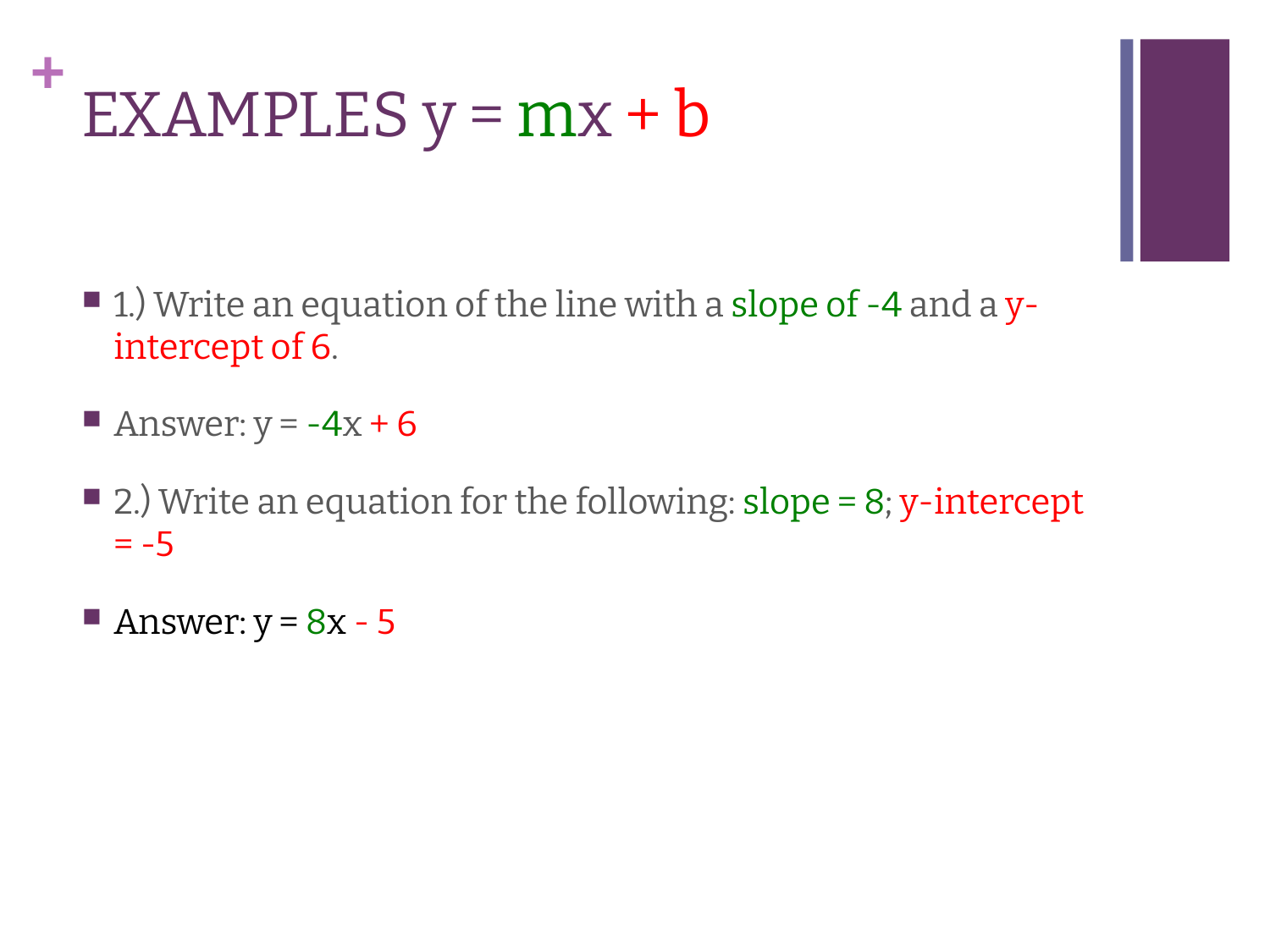

# EXAMPLES y = mx + b
1.) Write an equation of the line with a slope of -4 and a y-intercept of 6.
Answer: y = -4x + 6
2.) Write an equation for the following: slope = 8; y-intercept = -5
Answer: y = 8x - 5